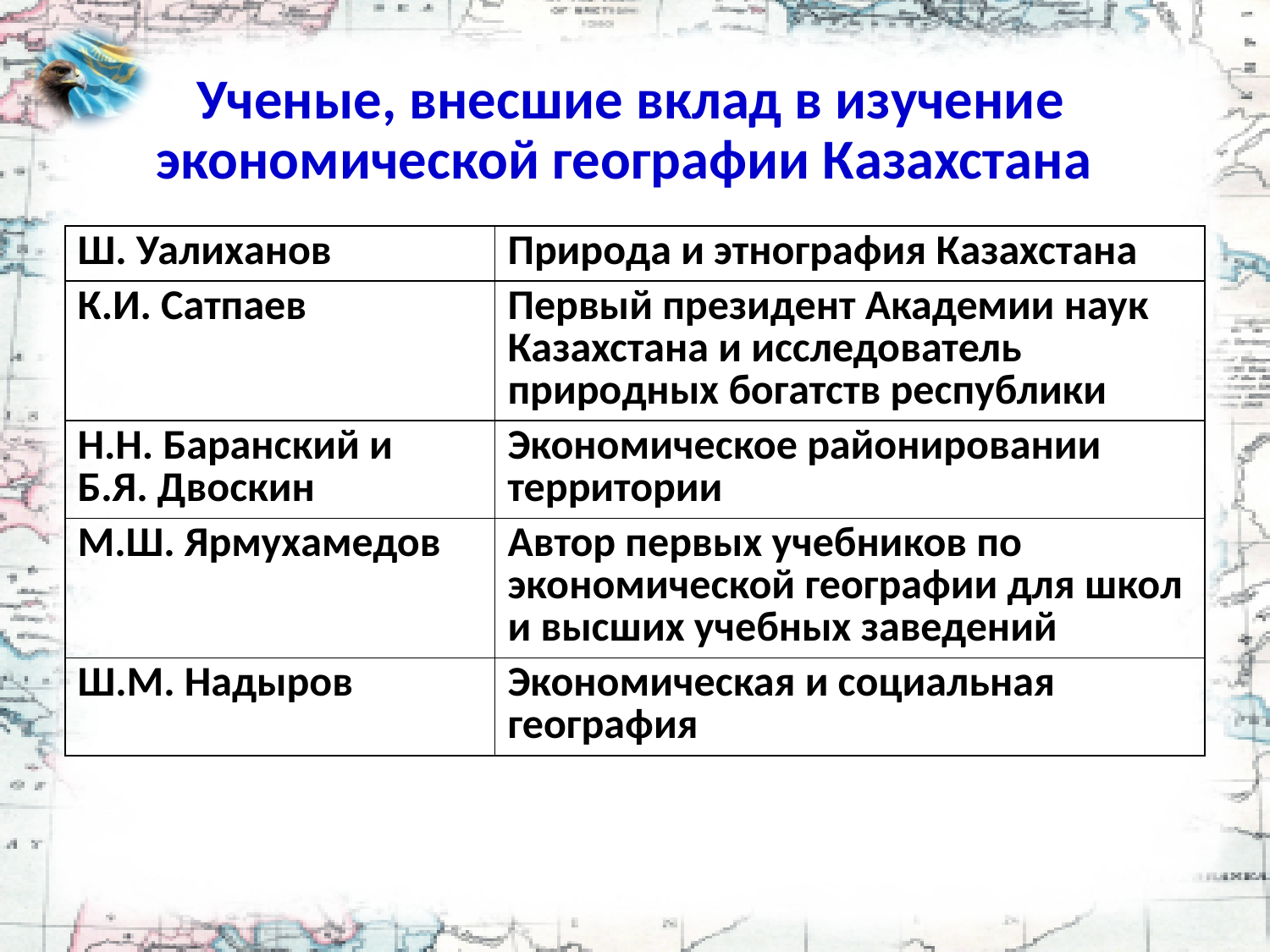

# Ученые, внесшие вклад в изучение экономической географии Казахстана
| Ш. Уалиханов | Природа и этнография Казахстана |
| --- | --- |
| К.И. Сатпаев | Первый президент Академии наук Казахстана и исследователь природных богатств республики |
| Н.Н. Баран­ский и Б.Я. Двоскин | Экономическое районировании территории |
| М.Ш. Ярмухамедов | Автор первых учебников по экономической географии для школ и высших учебных заведений |
| Ш.М. Надыров | Экономическая и социальная география |